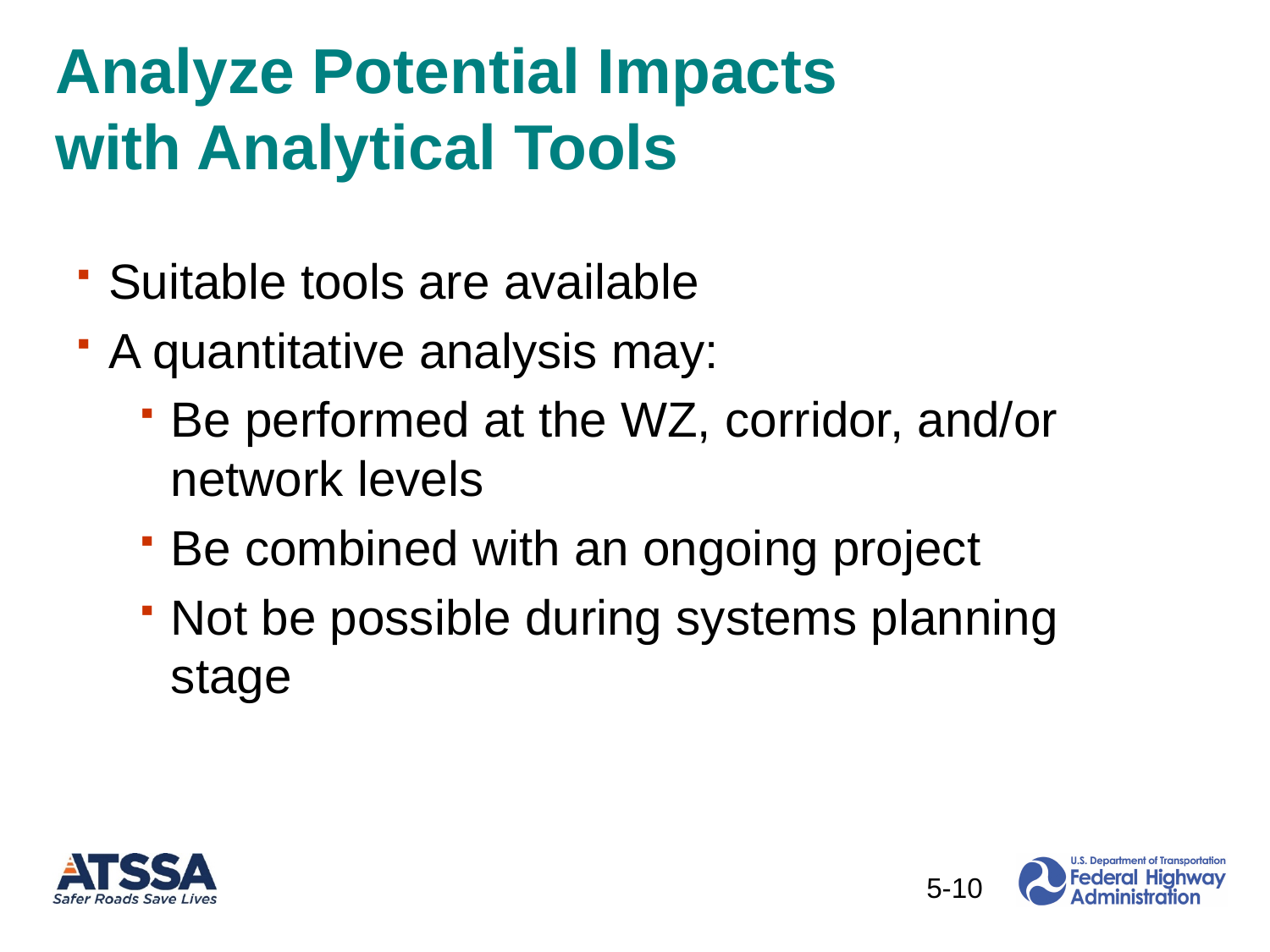

# Analyze Potential Impacts with Analytical Tools
Suitable tools are available
A quantitative analysis may:
Be performed at the WZ, corridor, and/or network levels
Be combined with an ongoing project
Not be possible during systems planning stage